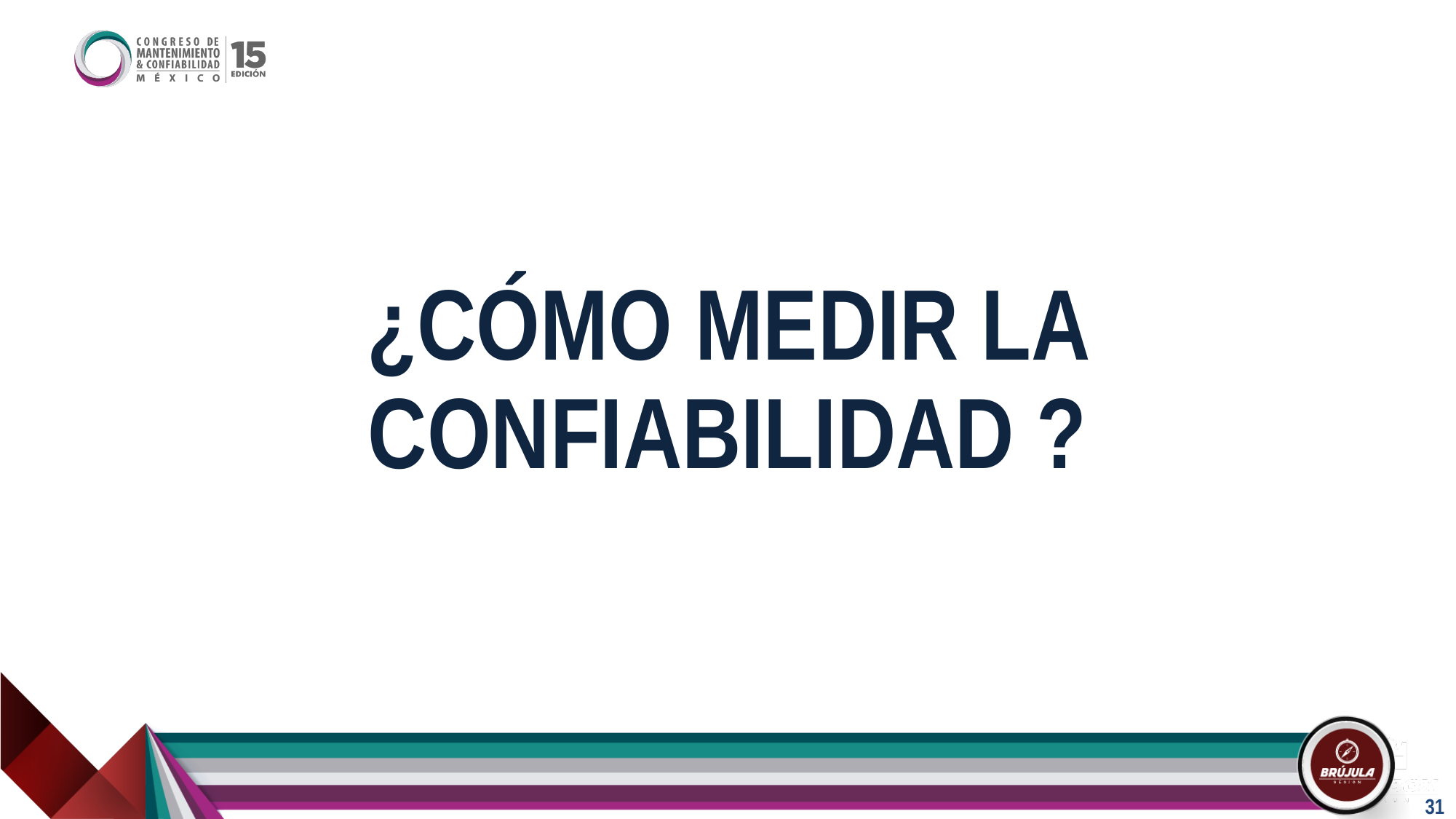

# ¿CÓMO MEDIR LA CONFIABILIDAD ?
31